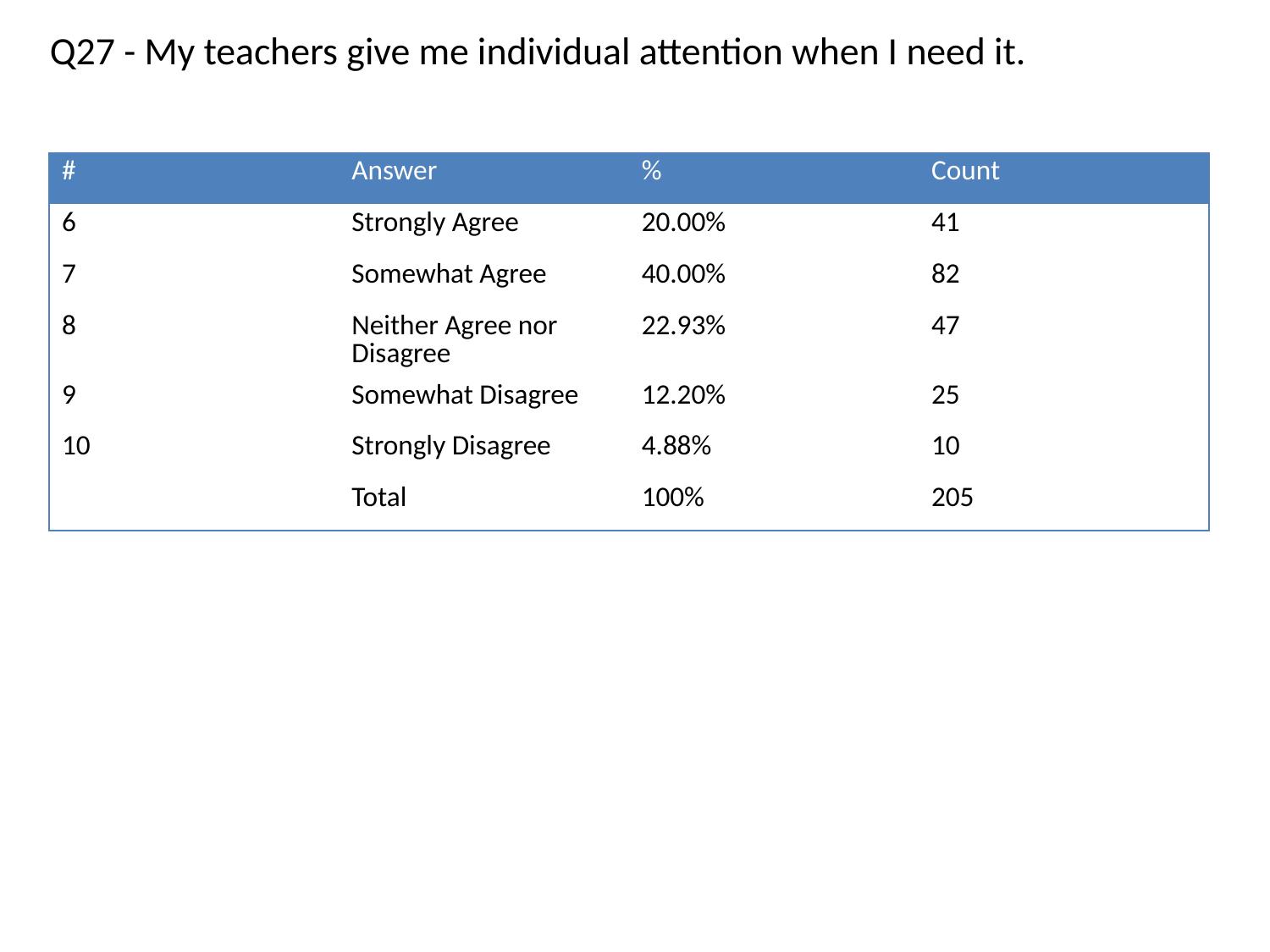

Q27 - My teachers give me individual attention when I need it.
| # | Answer | % | Count |
| --- | --- | --- | --- |
| 6 | Strongly Agree | 20.00% | 41 |
| 7 | Somewhat Agree | 40.00% | 82 |
| 8 | Neither Agree nor Disagree | 22.93% | 47 |
| 9 | Somewhat Disagree | 12.20% | 25 |
| 10 | Strongly Disagree | 4.88% | 10 |
|  | Total | 100% | 205 |